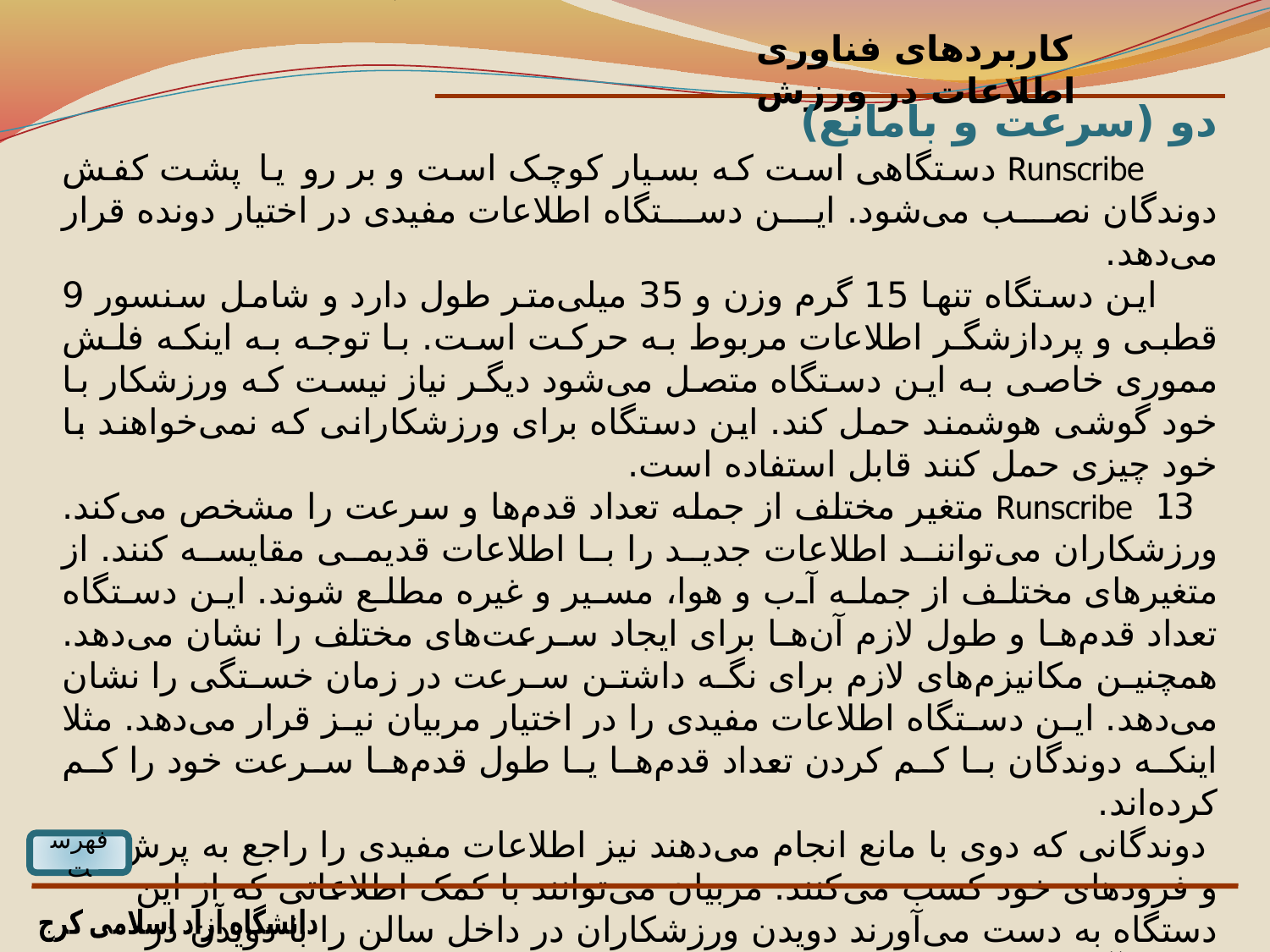

کاربردهای فناوری اطلاعات در ورزش
دو (سرعت و بامانع)
    Runscribe دستگاهی است که بسیار کوچک است و بر رو یا پشت کفش دوندگان نصب می‌شود. این دستگاه اطلاعات مفیدی در اختیار دونده قرار می‌دهد.
    این دستگاه تنها 15 گرم وزن و 35 میلی‌متر طول دارد و شامل سنسور 9 قطبی و پردازشگر اطلاعات مربوط به حرکت است. با توجه به اینکه فلش مموری خاصی به این دستگاه متصل می‌شود دیگر نیاز نیست که ورزشکار با خود گوشی هوشمند حمل کند. این دستگاه برای ورزشکارانی که نمی‌خواهند با خود چیزی حمل کنند قابل استفاده است.
  Runscribe  13 متغیر مختلف از جمله تعداد قدم‌ها و سرعت را مشخص می‌کند. ورزشکاران می‌توانند اطلاعات جدید را با اطلاعات قدیمی مقایسه کنند. از متغیرهای مختلف از جمله آب و هوا، مسیر و غیره مطلع شوند. این دستگاه تعداد قدم‌ها و طول لازم آن‌ها برای ایجاد سرعت‌های مختلف را نشان می‌دهد. همچنین مکانیزم‌های لازم برای نگه داشتن سرعت در زمان خستگی را نشان می‌دهد. این دستگاه اطلاعات مفیدی را در اختیار مربیان نیز قرار می‌دهد. مثلا اینکه دوندگان با کم کردن تعداد قدم‌ها یا طول قدم‌ها سرعت خود را کم کرده‌اند.
 دوندگانی که دوی با مانع انجام می‌دهند نیز اطلاعات مفیدی را راجع به پرش‌ها و فرودهای خود کسب می‌کنند. مربیان می‌توانند با کمک اطلاعاتی که از این دستگاه به دست می‌آورند دویدن ورزشکاران در داخل سالن را با دویدن در فضای آزاد مقایسه کنند. بدین شکل می‌توان فهمید که ورزشکار در کدام یک موفق‌تر است و به کدام نوع دویدن گرایش بیشتری دارد.
    اطلاعات به دست آمده از تمرین دوندگان می‌تواند آمادگی آن‌ها را برای مسابقه افزایش دهد. مربیان نیز می‌توانند تاکتیک‌هایی را به آن‌ها بیاموزند که نقاط ضعف خود را جبران کنند.

فهرست

دانشگاه آزاد اسلامی کرج